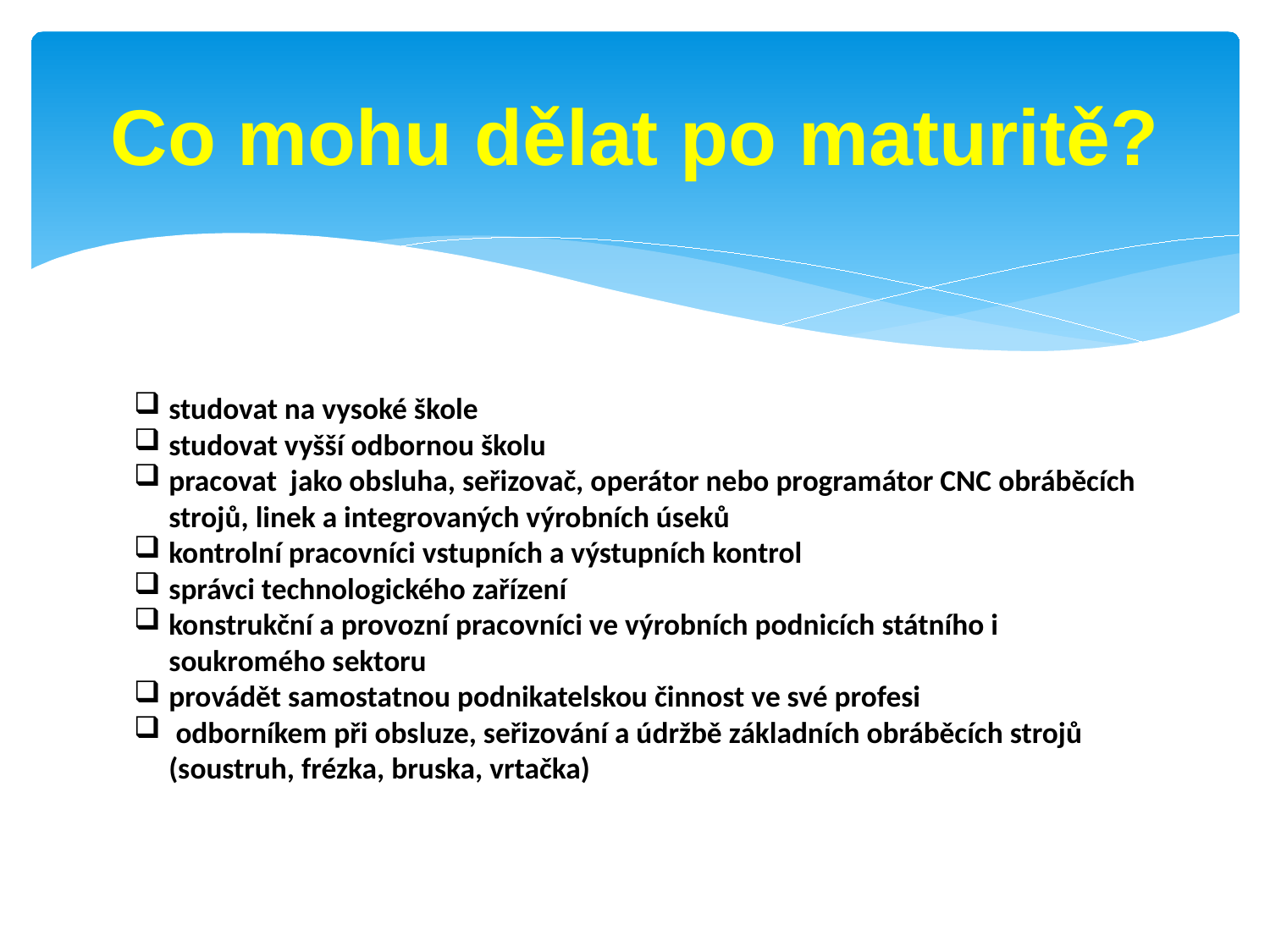

# Co mohu dělat po maturitě?
B
studovat na vysoké škole
studovat vyšší odbornou školu
pracovat  jako obsluha, seřizovač, operátor nebo programátor CNC obráběcích strojů, linek a integrovaných výrobních úseků
kontrolní pracovníci vstupních a výstupních kontrol
správci technologického zařízení
konstrukční a provozní pracovníci ve výrobních podnicích státního i soukromého sektoru
provádět samostatnou podnikatelskou činnost ve své profesi
 odborníkem při obsluze, seřizování a údržbě základních obráběcích strojů (soustruh, frézka, bruska, vrtačka)

pokračovat v nástavbovém maturitním studiu a získat tak střední odborné vzdělání s maturitou.